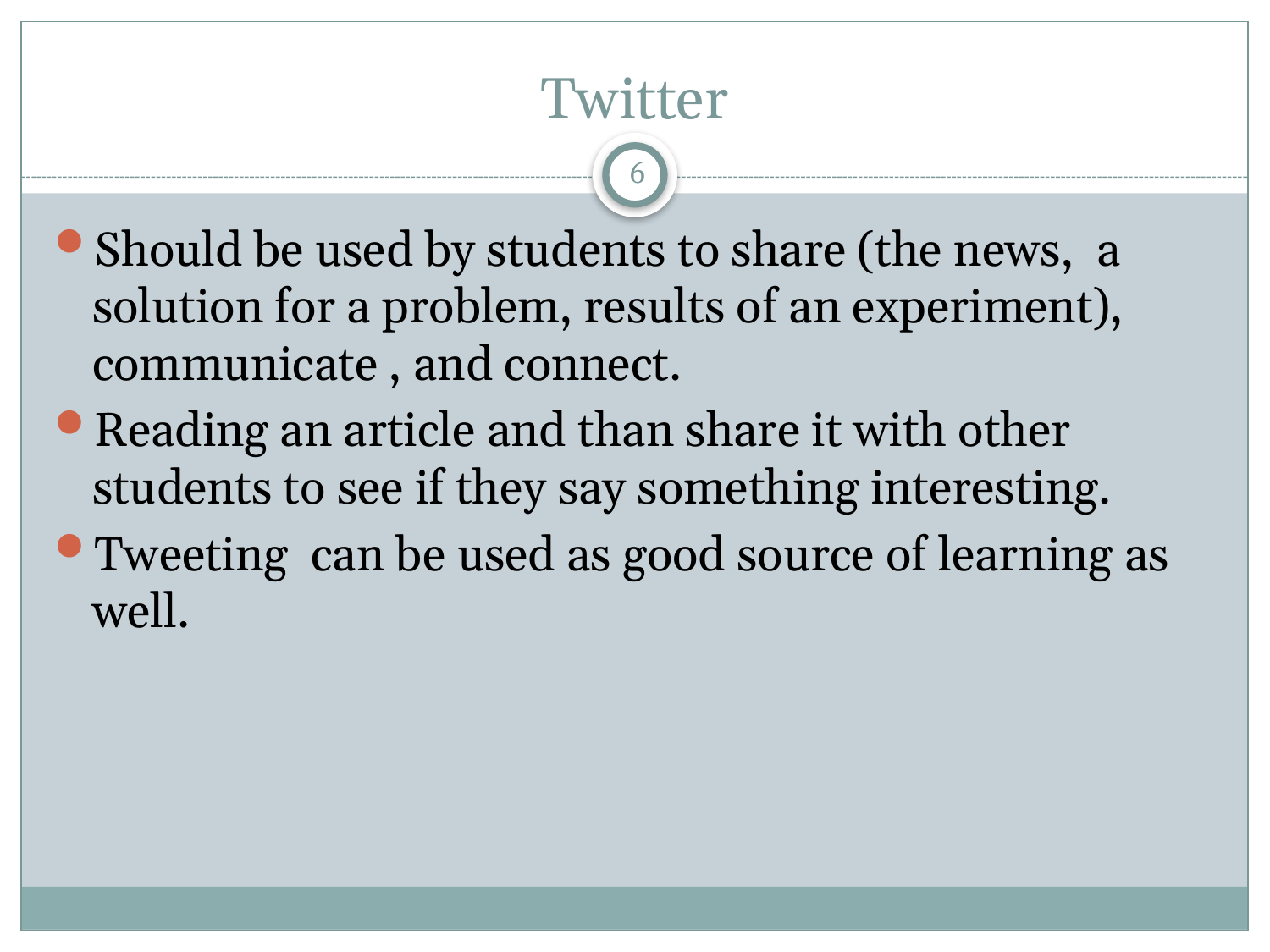

# Twitter
6
Should be used by students to share (the news,  a solution for a problem, results of an experiment), communicate , and connect.
Reading an article and than share it with other students to see if they say something interesting.
Tweeting  can be used as good source of learning as well.